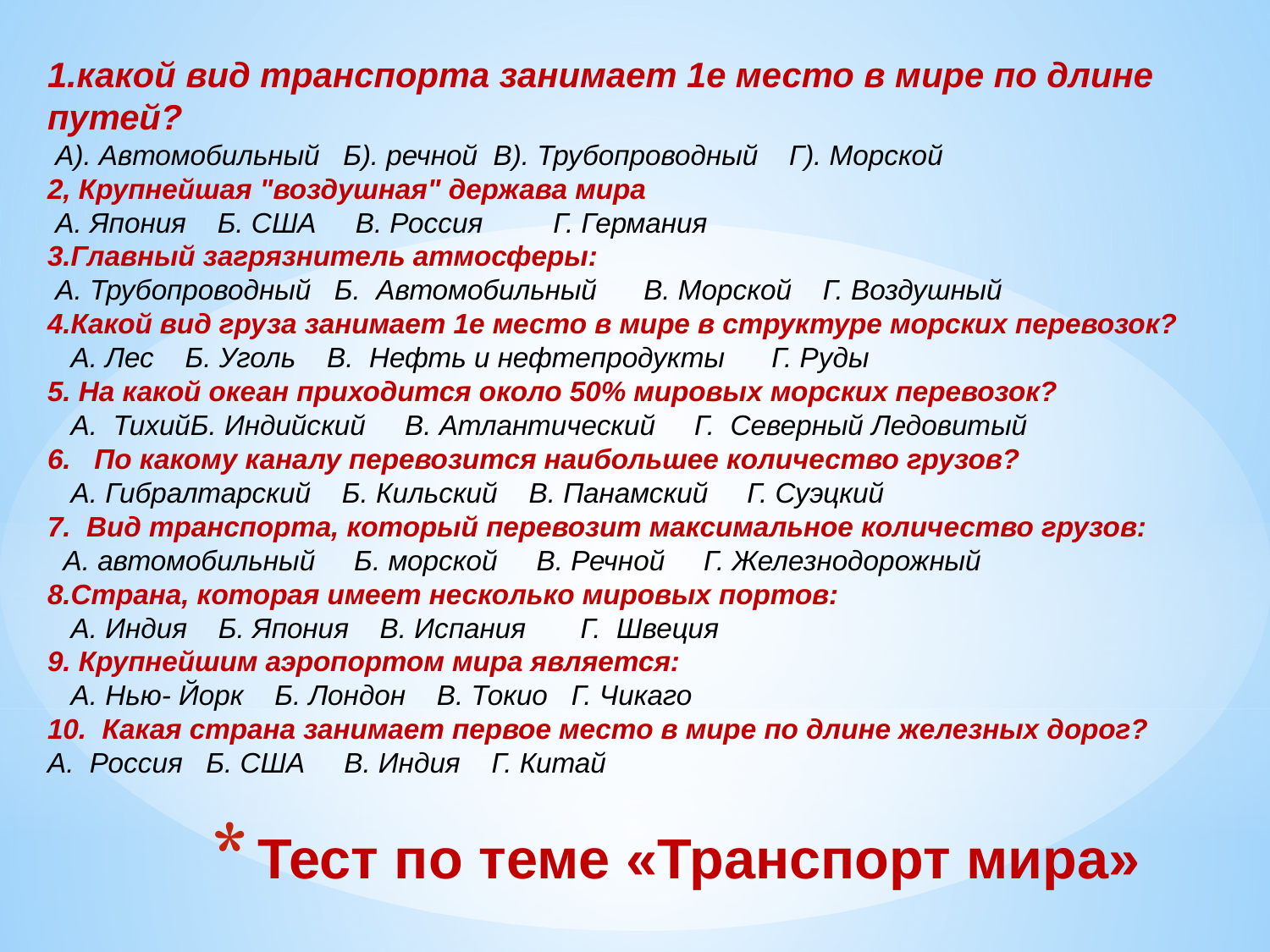

1.какой вид транспорта занимает 1е место в мире по длине путей?
 А). Автомобильный   Б). речной  В). Трубопроводный    Г). Морской
2, Крупнейшая "воздушная" держава мира
 А. Япония    Б. США     В. Россия         Г. Германия
3.Главный загрязнитель атмосферы:
 А. Трубопроводный   Б.  Автомобильный      В. Морской    Г. Воздушный
4.Какой вид груза занимает 1е место в мире в структуре морских перевозок?
   А. Лес    Б. Уголь    В.  Нефть и нефтепродукты      Г. Руды
5. На какой океан приходится около 50% мировых морских перевозок?
   А.  ТихийБ. Индийский     В. Атлантический     Г.  Северный Ледовитый
6.   По какому каналу перевозится наибольшее количество грузов?
   А. Гибралтарский    Б. Кильский    В. Панамский     Г. Суэцкий
7.  Вид транспорта, который перевозит максимальное количество грузов:
  А. автомобильный     Б. морской     В. Речной     Г. Железнодорожный
8.Страна, которая имеет несколько мировых портов:
   А. Индия    Б. Япония    В. Испания       Г.  Швеция
9. Крупнейшим аэропортом мира является:
   А. Нью- Йорк    Б. Лондон    В. Токио   Г. Чикаго
10.  Какая страна занимает первое место в мире по длине железных дорог?
А.  Россия   Б. США     В. Индия    Г. Китай

# Тест по теме «Транспорт мира»